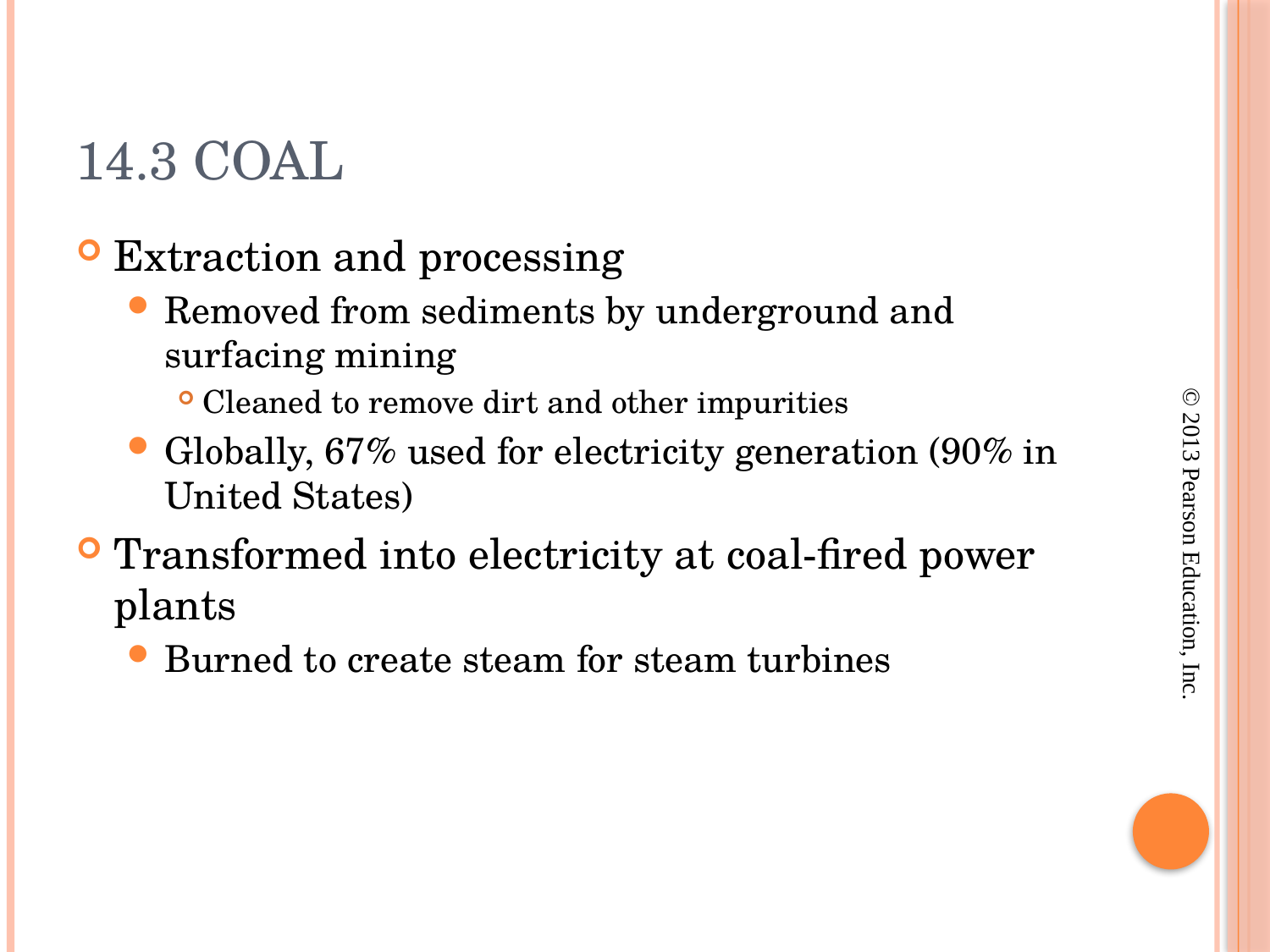

# 14.3 Coal
Extraction and processing
Removed from sediments by underground and surfacing mining
Cleaned to remove dirt and other impurities
Globally, 67% used for electricity generation (90% in United States)
Transformed into electricity at coal-fired power plants
Burned to create steam for steam turbines

© 2013 Pearson Education, Inc.